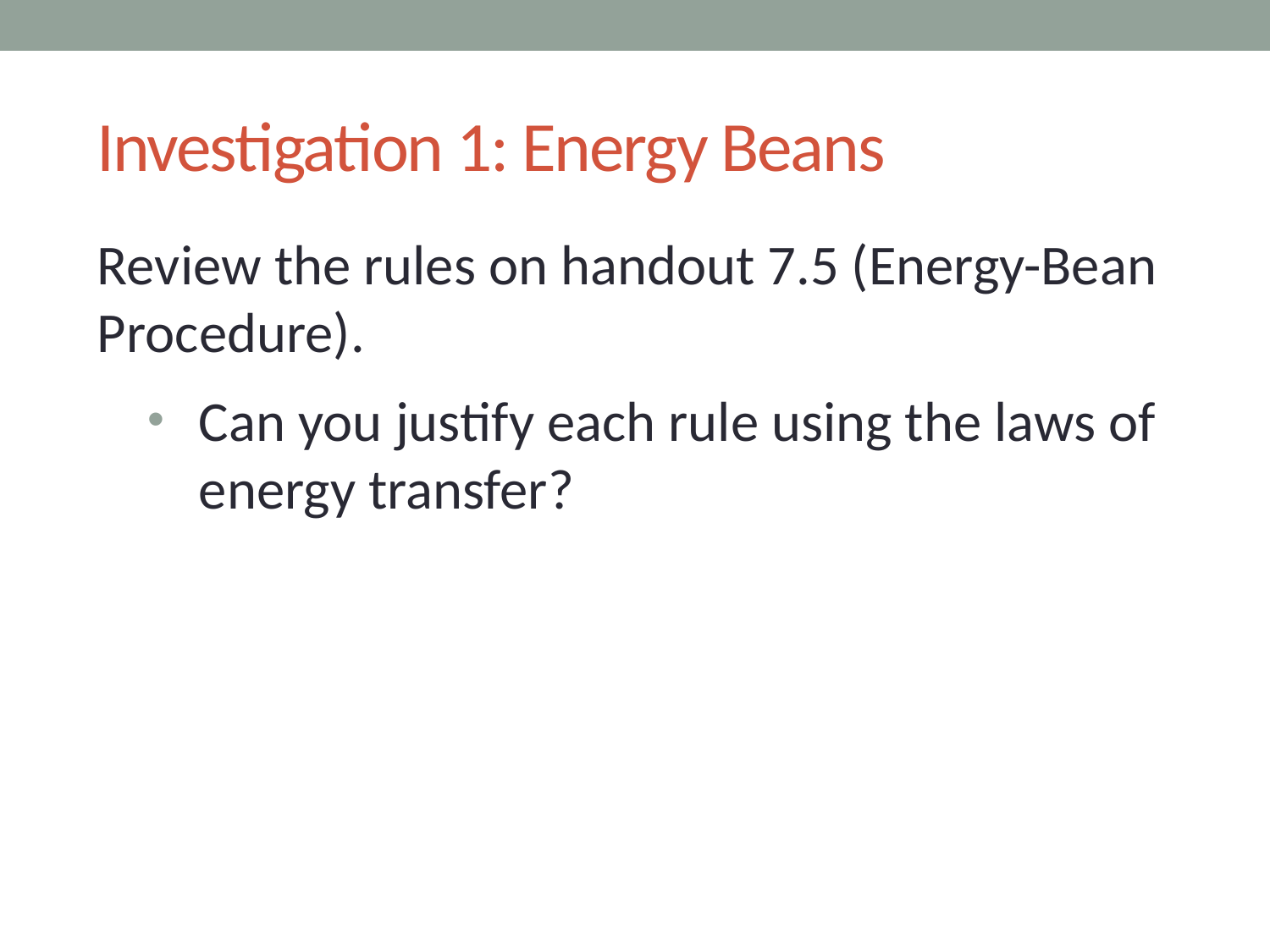

# Investigation 1: Energy Beans
Review the rules on handout 7.5 (Energy-Bean Procedure).
Can you justify each rule using the laws of energy transfer?